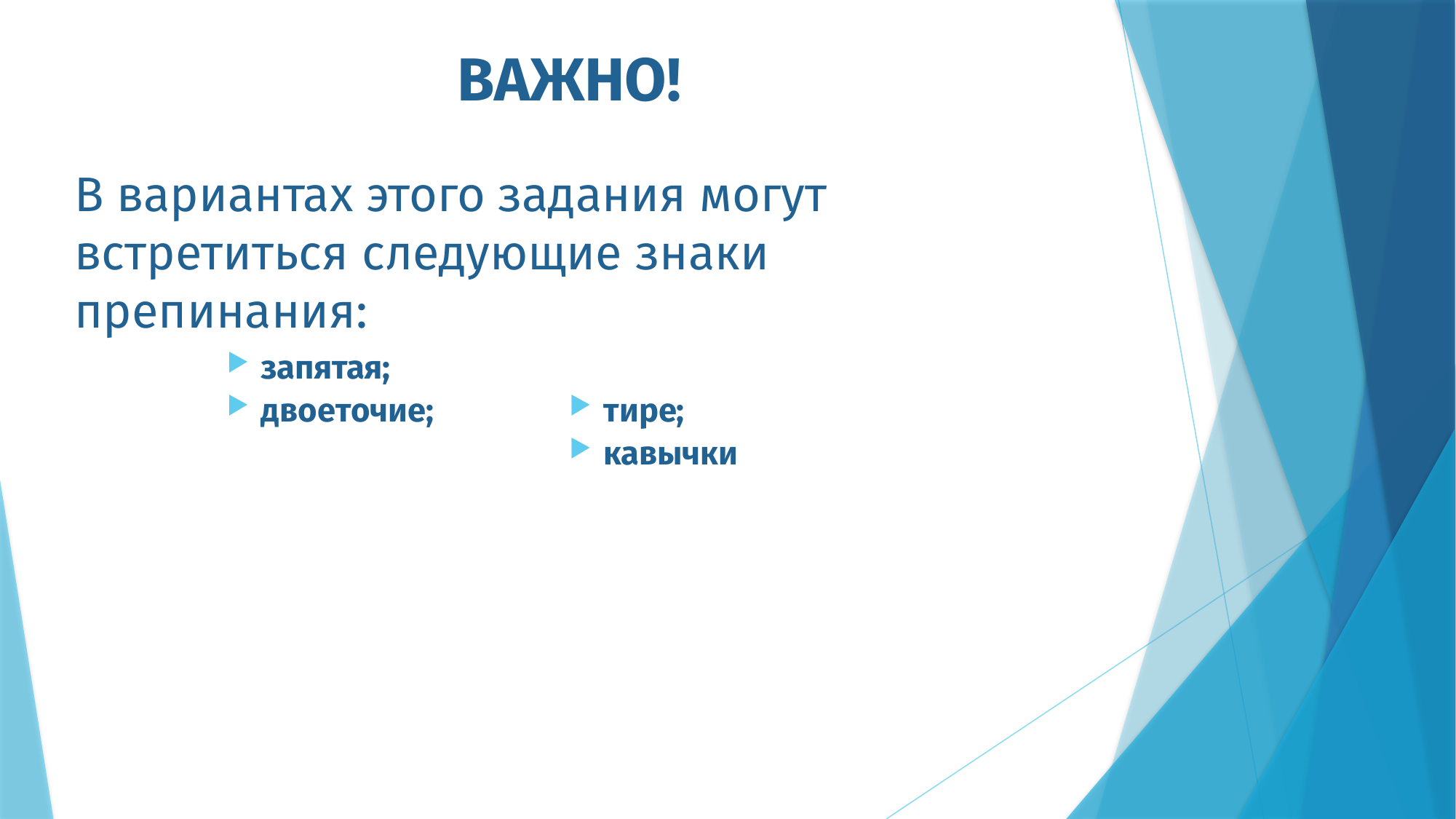

# ВАЖНО!
В вариантах этого задания могут встретиться следующие знаки препинания:
запятая;
двоеточие;

тире;
кавычки